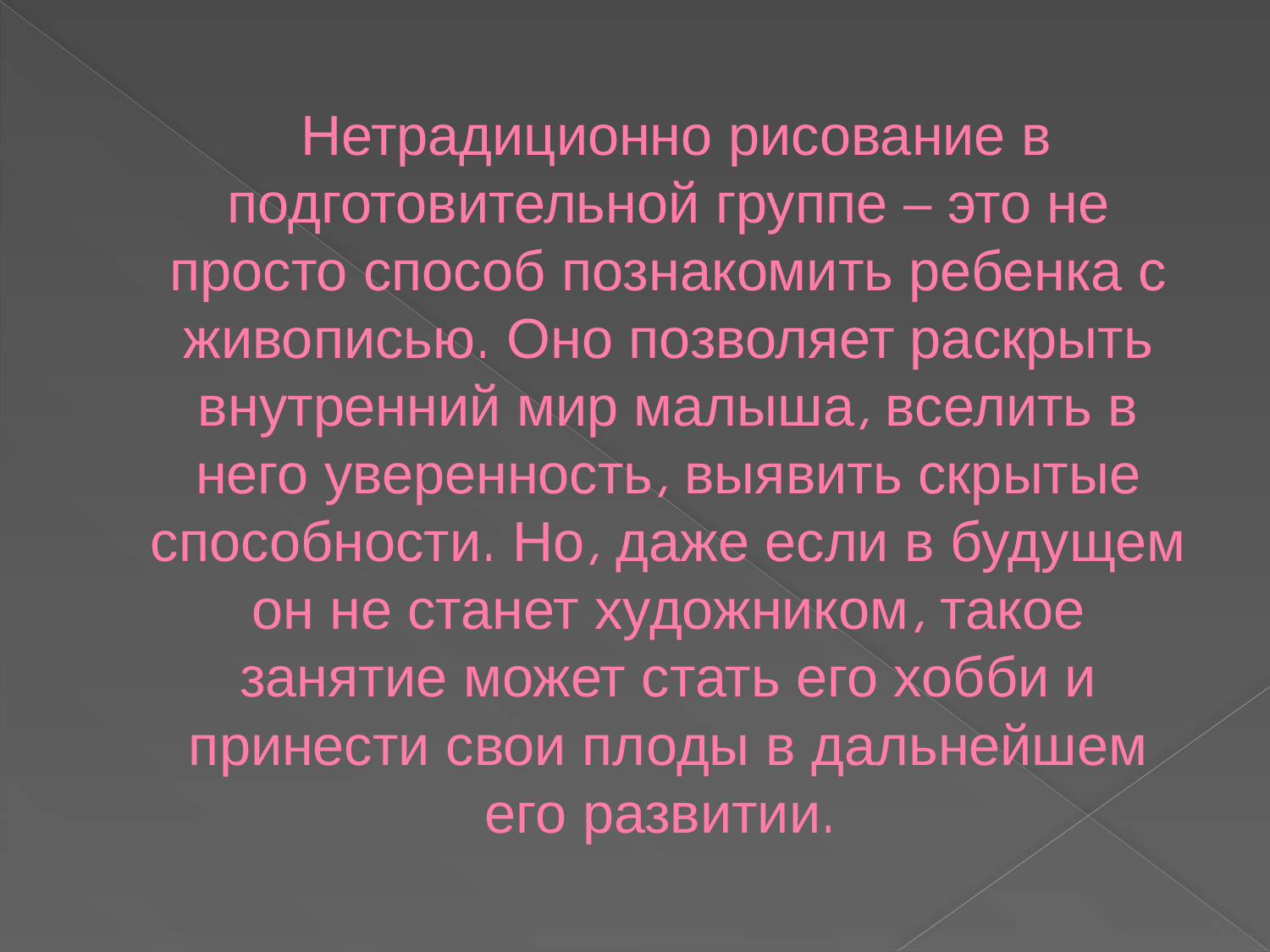

# Нетрадиционно рисование в подготовительной группе – это не просто способ познакомить ребенка с живописью. Оно позволяет раскрыть внутренний мир малыша, вселить в него уверенность, выявить скрытые способности. Но, даже если в будущем он не станет художником, такое занятие может стать его хобби и принести свои плоды в дальнейшем его развитии.